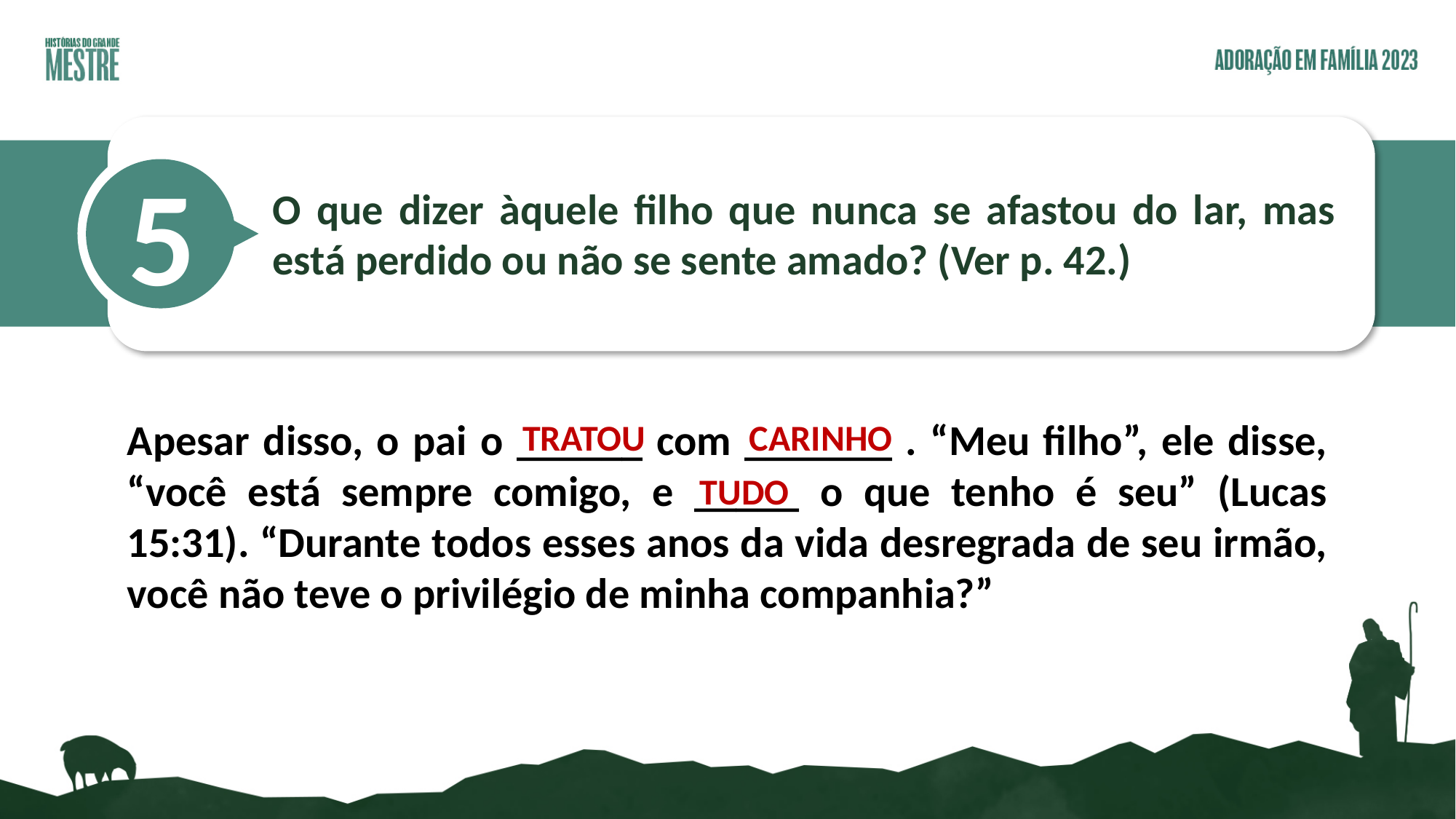

5
O que dizer àquele filho que nunca se afastou do lar, mas está perdido ou não se sente amado? (Ver p. 42.)
Apesar disso, o pai o ______ com _______ . “Meu filho”, ele disse, “você está sempre comigo, e _____ o que tenho é seu” (Lucas 15:31). “Durante todos esses anos da vida desregrada de seu irmão, você não teve o privilégio de minha companhia?”
TRATOU
CARINHO
TUDO